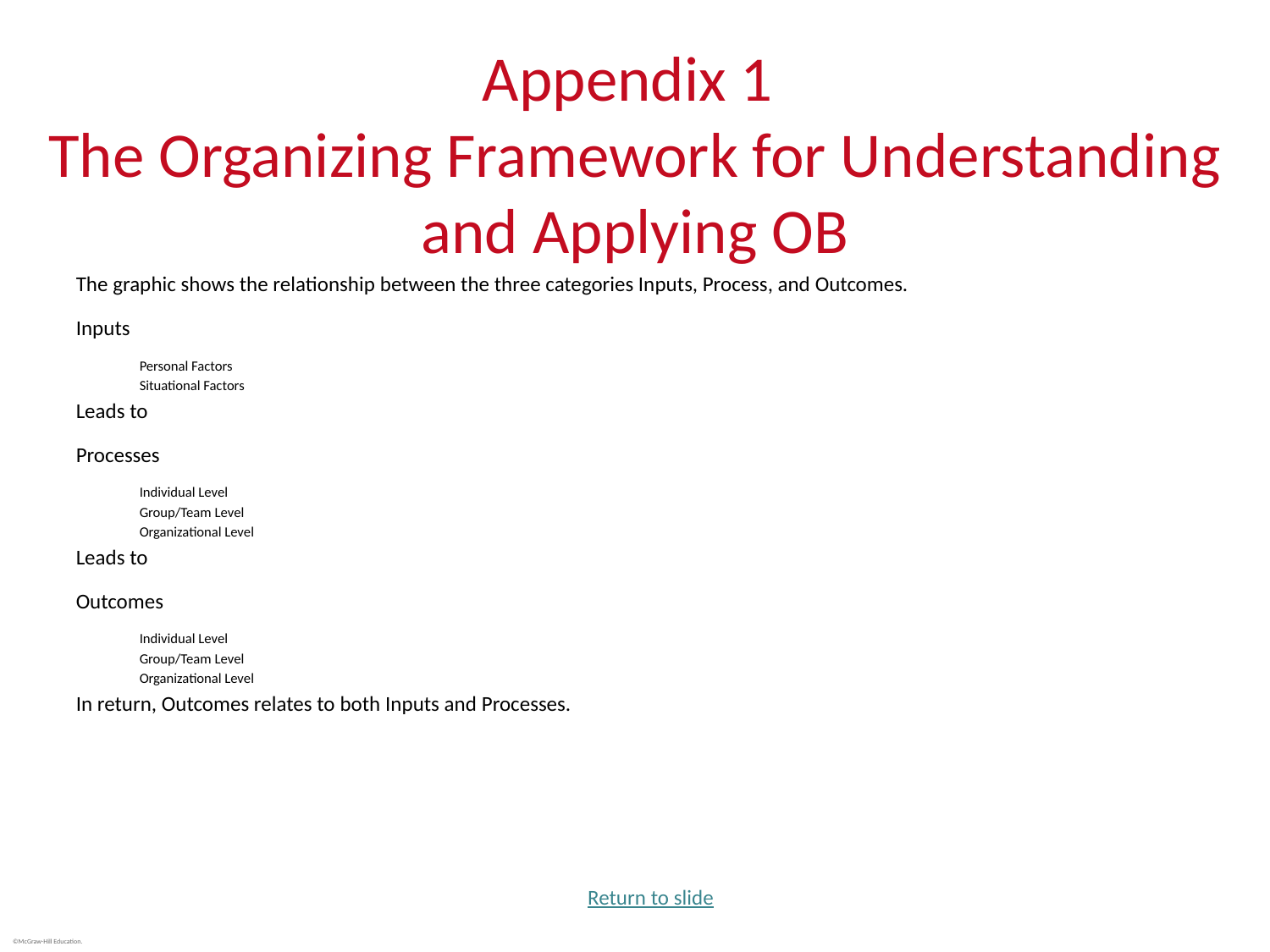

# Appendix 1 The Organizing Framework for Understanding and Applying OB
The graphic shows the relationship between the three categories Inputs, Process, and Outcomes.
Inputs
Personal Factors
Situational Factors
Leads to
Processes
Individual Level
Group/Team Level
Organizational Level
Leads to
Outcomes
Individual Level
Group/Team Level
Organizational Level
In return, Outcomes relates to both Inputs and Processes.
Return to slide